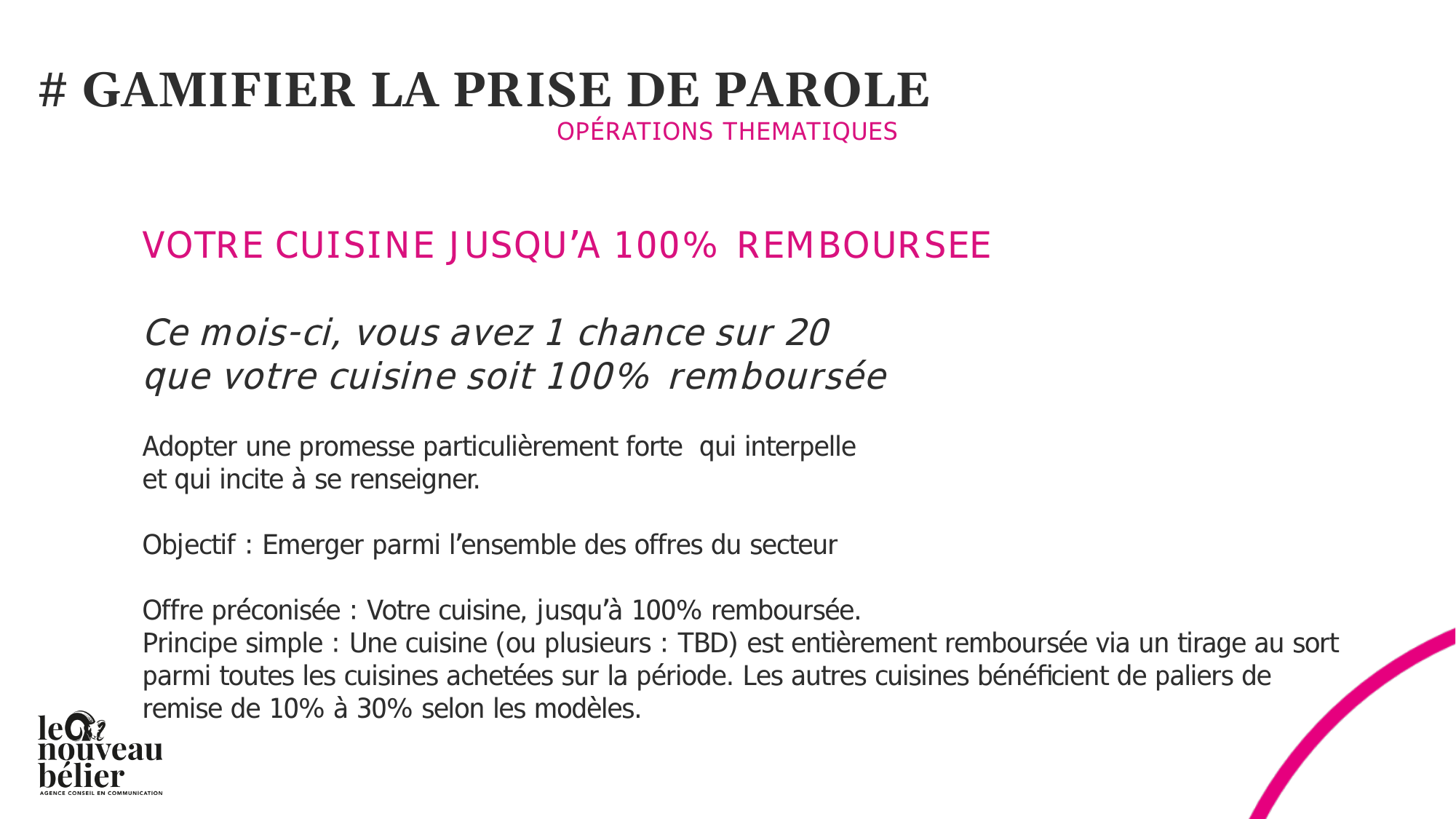

# # GAMIFIER LA PRISE DE PAROLE
Opérations THEMATIQUES
VOTRE CUISINE JUSQU’A 100% REMBOURSEE

Ce mois-ci, vous avez 1 chance sur 20
que votre cuisine soit 100% remboursée
Adopter une promesse particulièrement forte  qui interpelle
et qui incite à se renseigner.
Objectif : Emerger parmi l’ensemble des offres du secteur
Offre préconisée : Votre cuisine, jusqu’à 100% remboursée.
Principe simple : Une cuisine (ou plusieurs : TBD) est entièrement remboursée via un tirage au sort parmi toutes les cuisines achetées sur la période. Les autres cuisines bénéficient de paliers de remise de 10% à 30% selon les modèles.